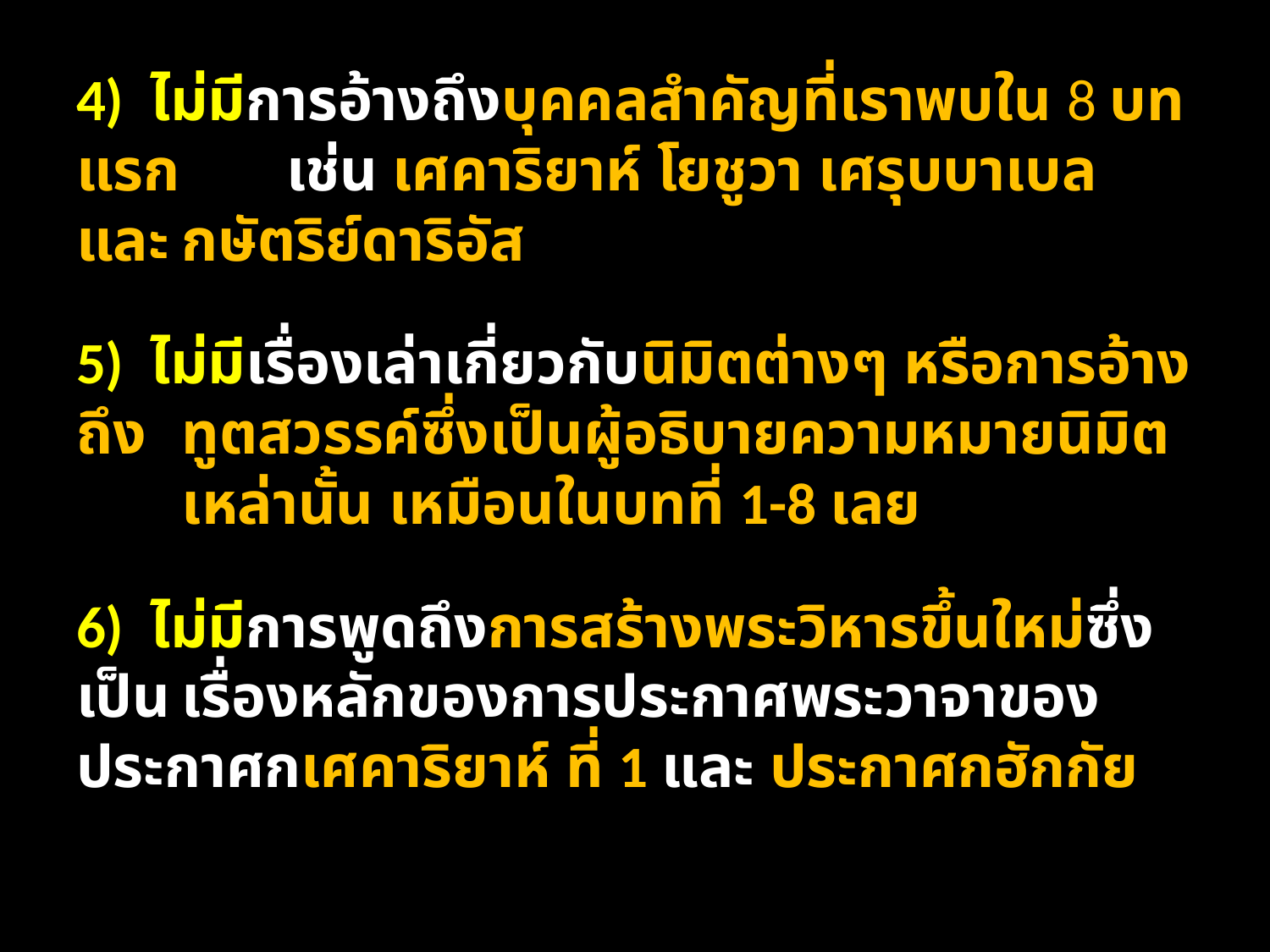

4)  ไม่มีการอ้างถึงบุคคลสำคัญที่เราพบใน 8 บทแรก 	เช่น เศคาริยาห์ โยชูวา เศรุบบาเบล และ	กษัตริย์ดาริอัส

5)  ไม่มีเรื่องเล่าเกี่ยวกับนิมิตต่างๆ หรือการอ้างถึง 	ทูตสวรรค์ซึ่งเป็นผู้อธิบายความหมายนิมิต	เหล่านั้น เหมือนในบทที่ 1-8 เลย

6)  ไม่มีการพูดถึงการสร้างพระวิหารขึ้นใหม่ซึ่งเป็น	เรื่องหลักของการประกาศพระวาจาของ	ประกาศกเศคาริยาห์ ที่ 1 และ ประกาศกฮักกัย